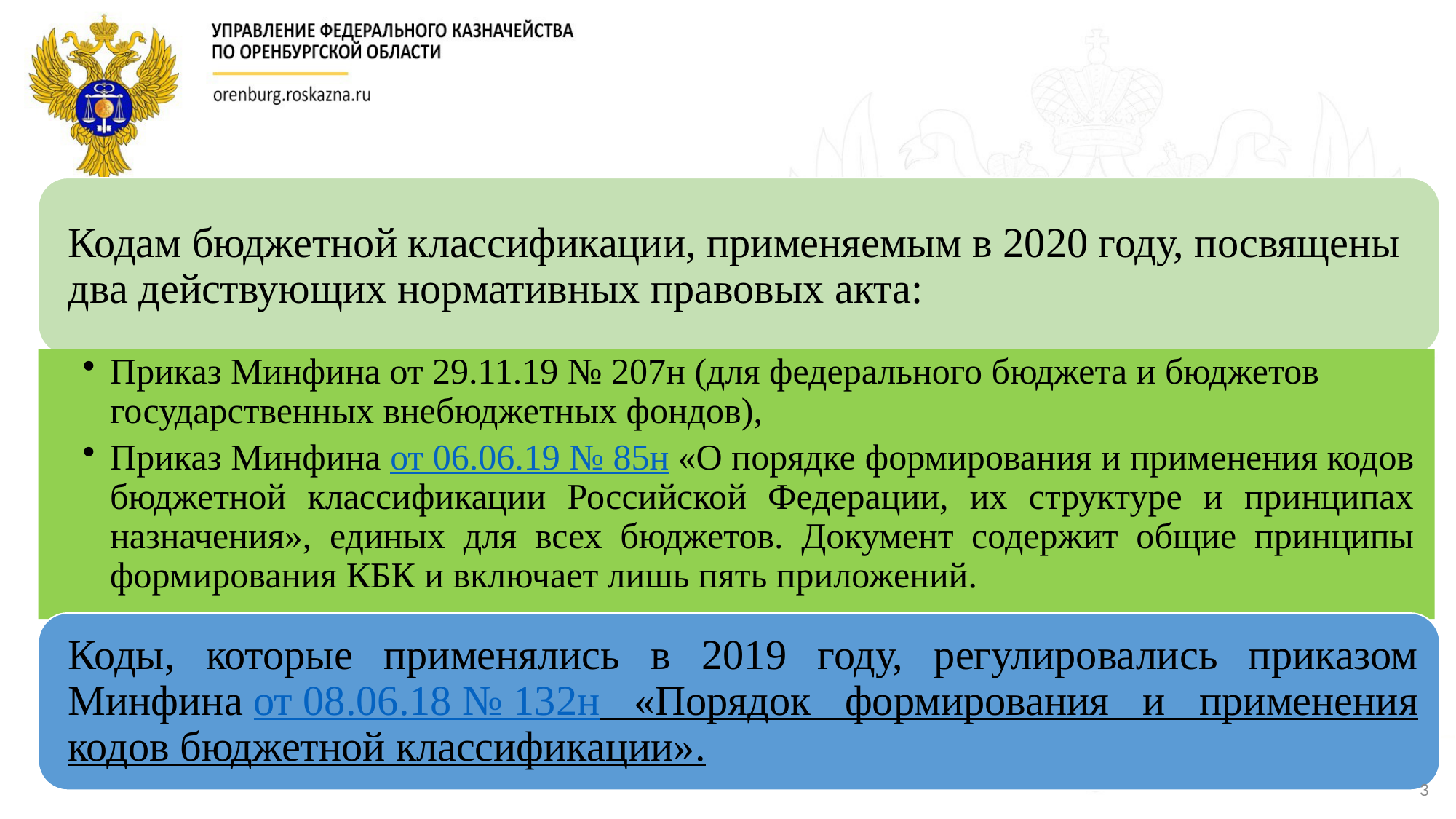

Кодам бюджетной классификации, применяемым в 2020 году, посвящены два действующих нормативных правовых акта:
Приказ Минфина от 29.11.19 № 207н (для федерального бюджета и бюджетов государственных внебюджетных фондов),
Приказ Минфина от 06.06.19 № 85н «О порядке формирования и применения кодов бюджетной классификации Российской Федерации, их структуре и принципах назначения», единых для всех бюджетов. Документ содержит общие принципы формирования КБК и включает лишь пять приложений.
Коды, которые применялись в 2019 году, регулировались приказом Минфина от 08.06.18 № 132н «Порядок формирования и применения кодов бюджетной классификации».
3